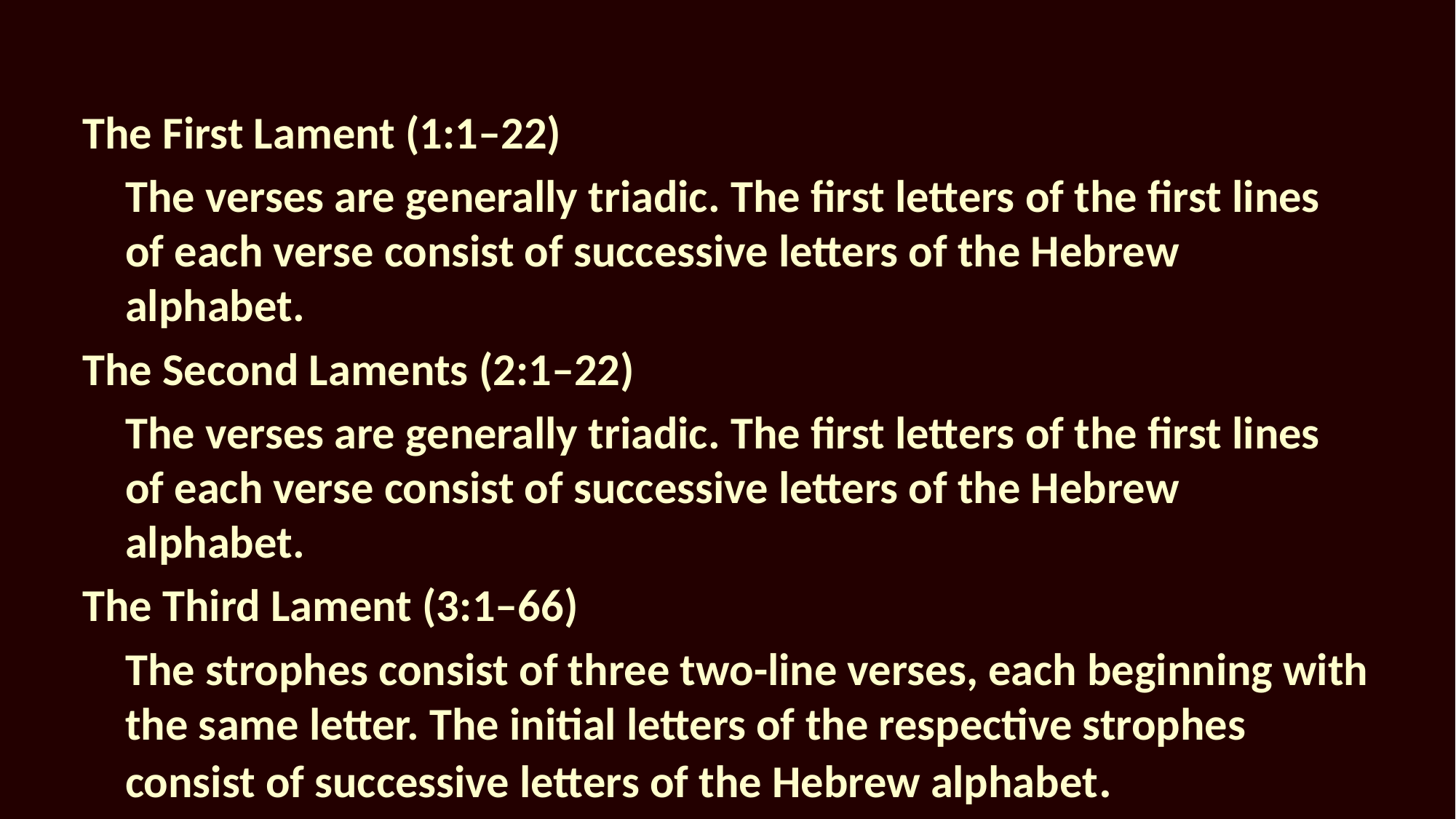

The First Lament (1:1–22)
The verses are generally triadic. The first letters of the first lines of each verse consist of successive letters of the Hebrew alphabet.
The Second Laments (2:1–22)
The verses are generally triadic. The first letters of the first lines of each verse consist of successive letters of the Hebrew alphabet.
The Third Lament (3:1–66)
The strophes consist of three two-line verses, each beginning with the same letter. The initial letters of the respective strophes consist of successive letters of the Hebrew alphabet.